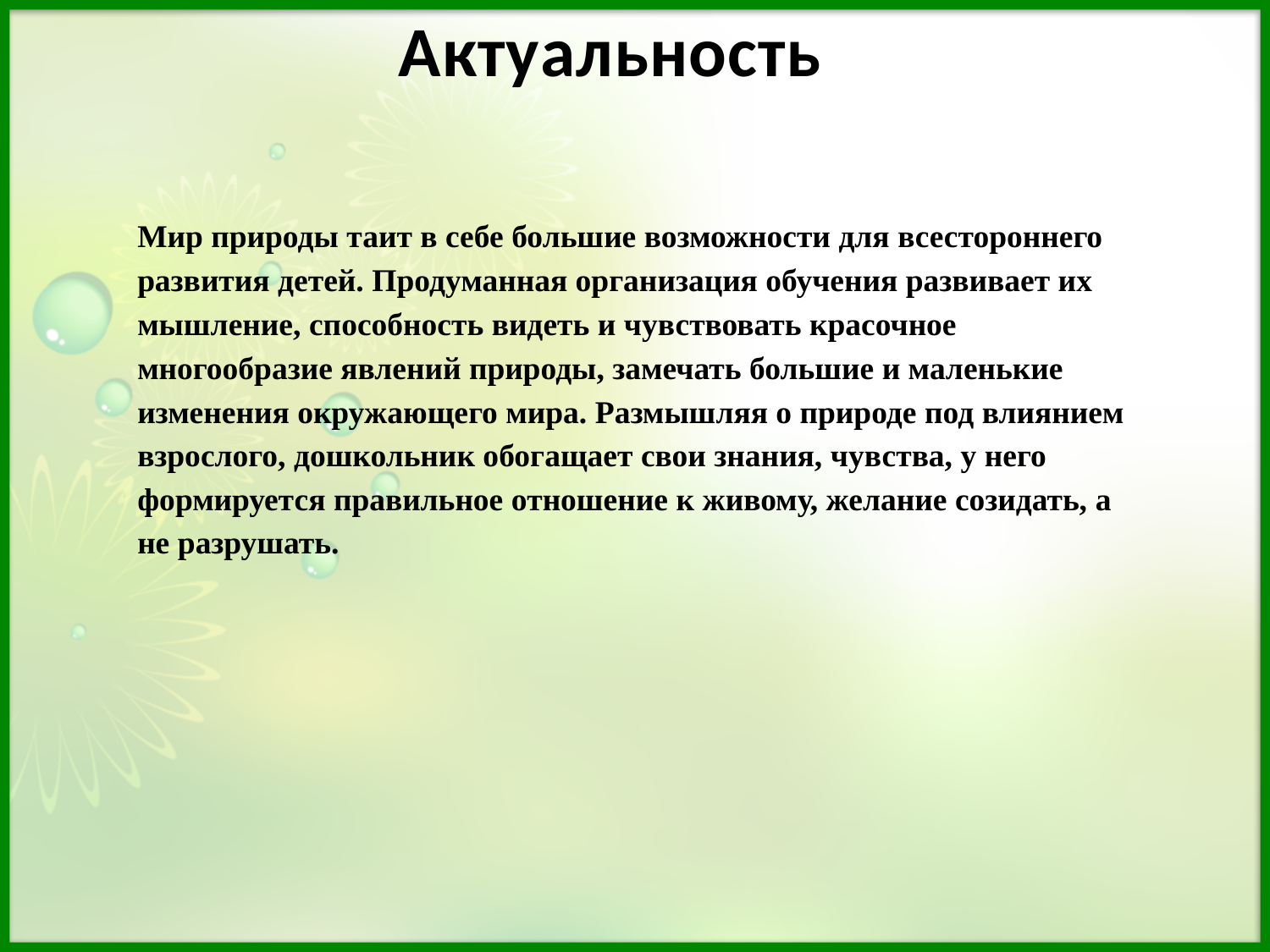

Актуальность

Мир природы таит в себе большие возможности для всестороннего развития детей. Продуманная организация обучения развивает их мышление, способность видеть и чувствовать красочное многообразие явлений природы, замечать большие и маленькие изменения окружающего мира. Размышляя о природе под влиянием взрослого, дошкольник обогащает свои знания, чувства, у него формируется правильное отношение к живому, желание созидать, а не разрушать.